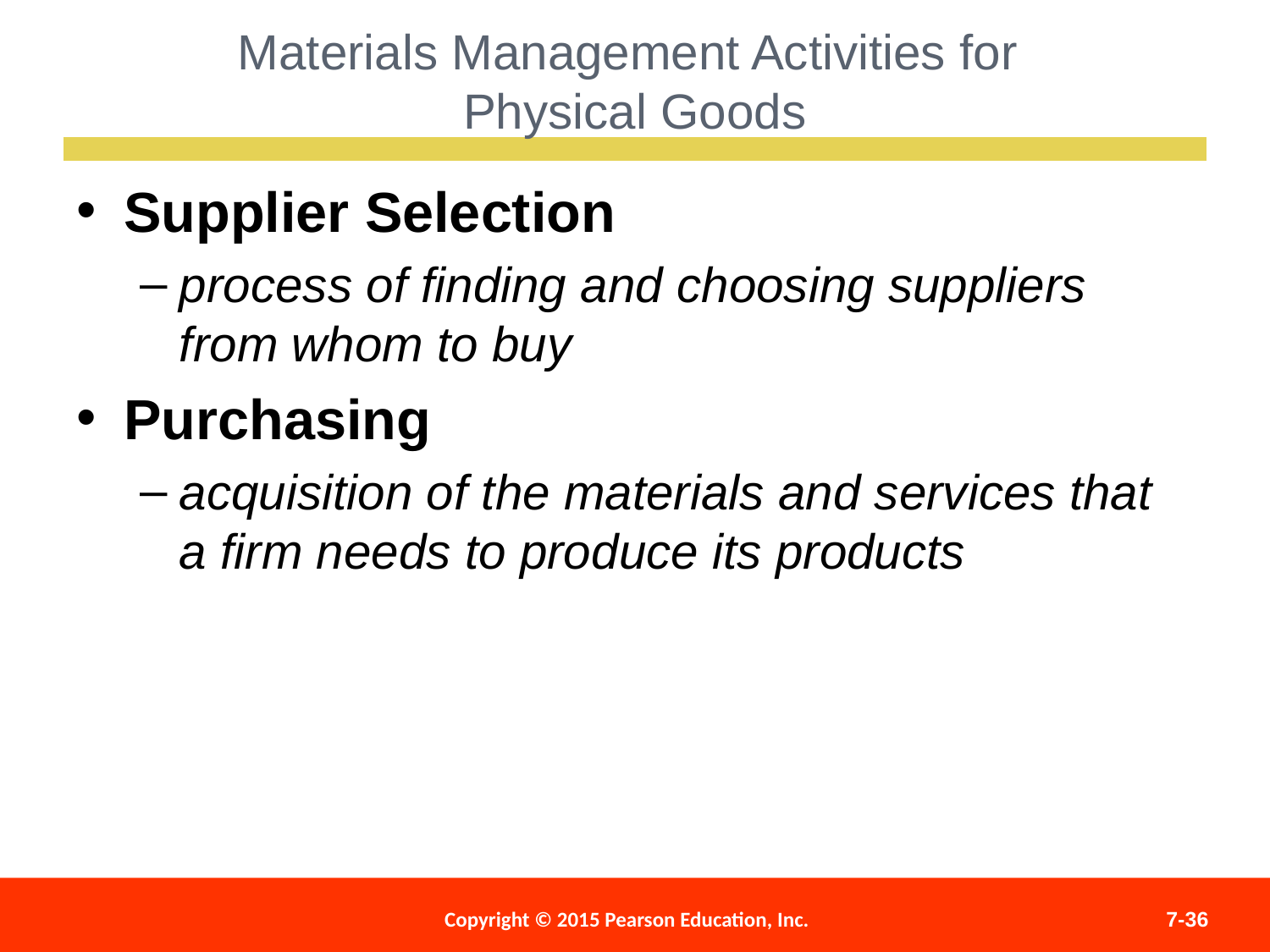

Materials Management Activities for
Physical Goods
Supplier Selection
process of finding and choosing suppliers from whom to buy
Purchasing
acquisition of the materials and services that a firm needs to produce its products